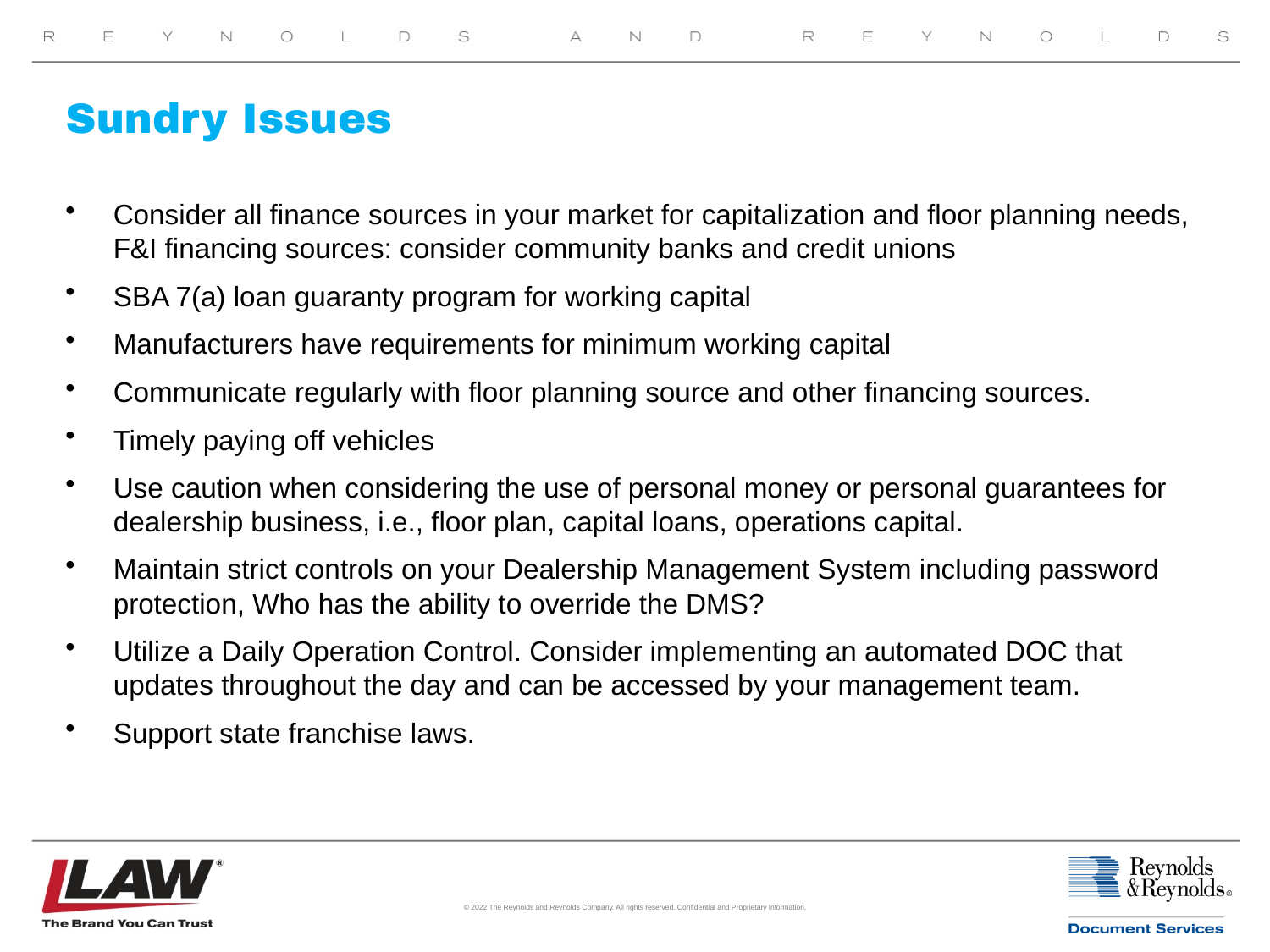

# Sundry Issues
Consider all finance sources in your market for capitalization and floor planning needs, F&I financing sources: consider community banks and credit unions
SBA 7(a) loan guaranty program for working capital
Manufacturers have requirements for minimum working capital
Communicate regularly with floor planning source and other financing sources.
Timely paying off vehicles
Use caution when considering the use of personal money or personal guarantees for dealership business, i.e., floor plan, capital loans, operations capital.
Maintain strict controls on your Dealership Management System including password protection, Who has the ability to override the DMS?
Utilize a Daily Operation Control. Consider implementing an automated DOC that updates throughout the day and can be accessed by your management team.
Support state franchise laws.